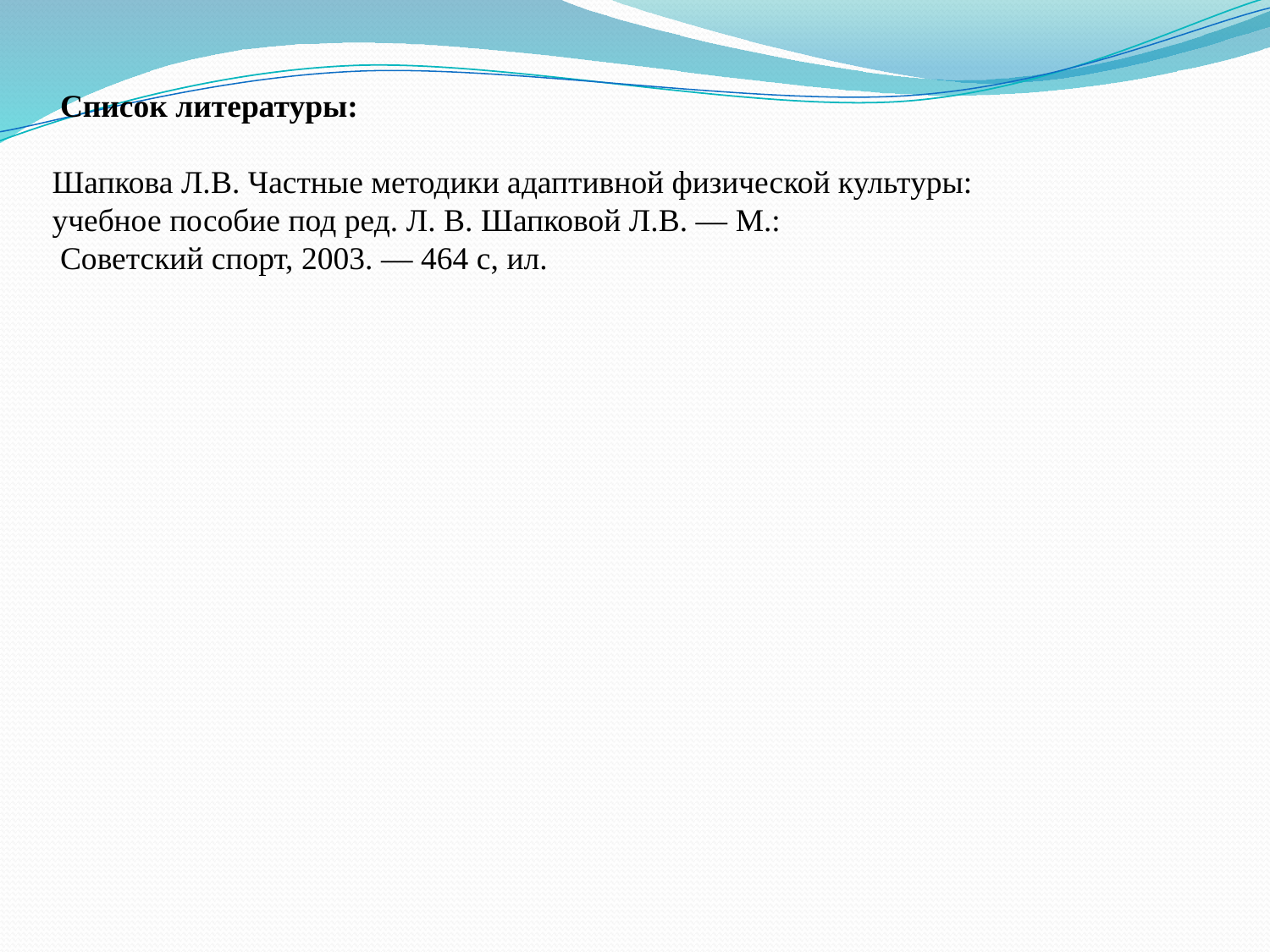

Список литературы:

Шапкова Л.В. Частные методики адаптивной физической культуры:
учебное пособие под ред. Л. В. Шапковой Л.В. — М.:
 Советский спорт, 2003. — 464 с, ил.